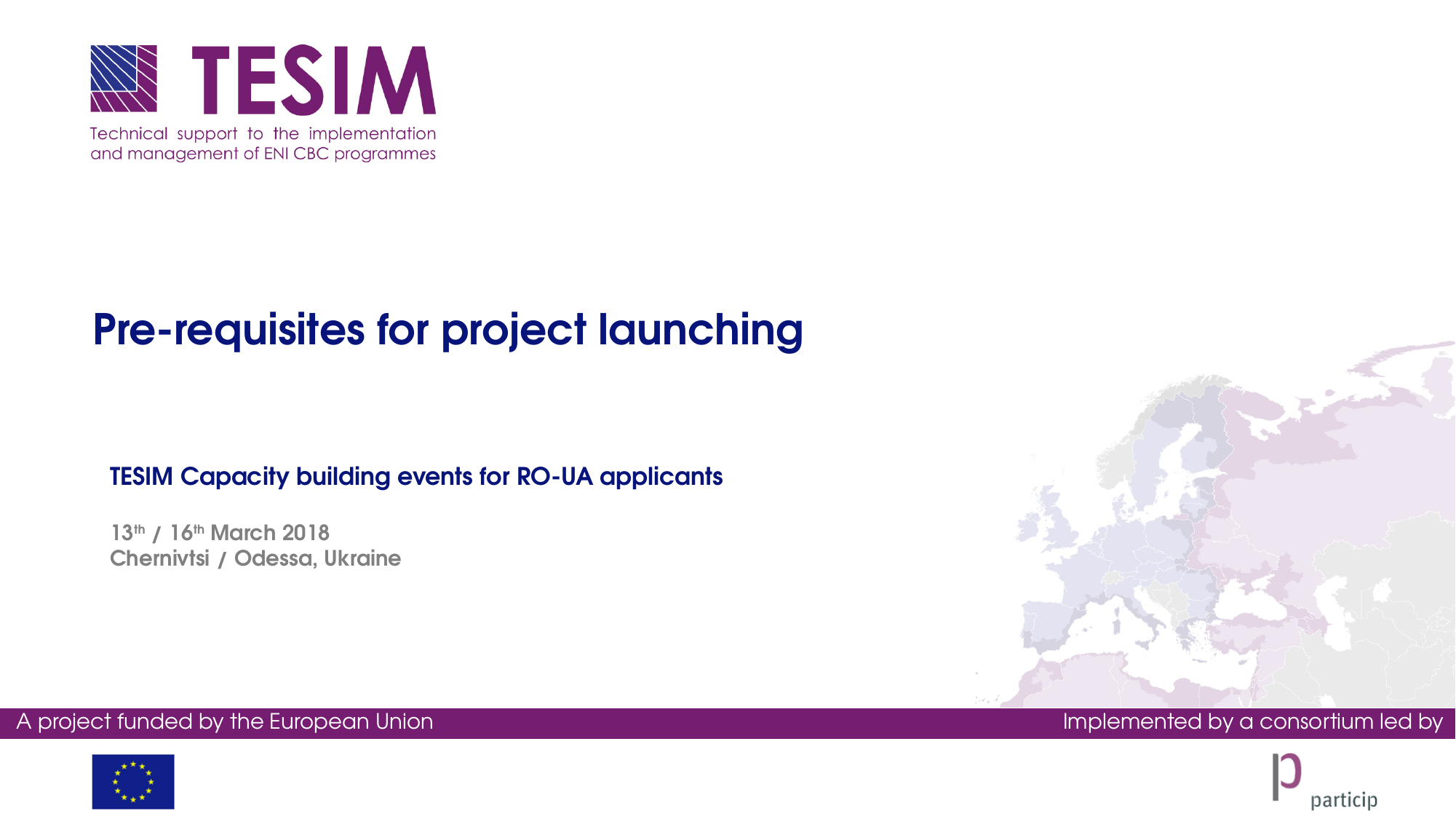

# Pre-requisites for project launching
TESIM Capacity building events for RO-UA applicants

13th / 16th March 2018
Chernivtsi / Odessa, Ukraine